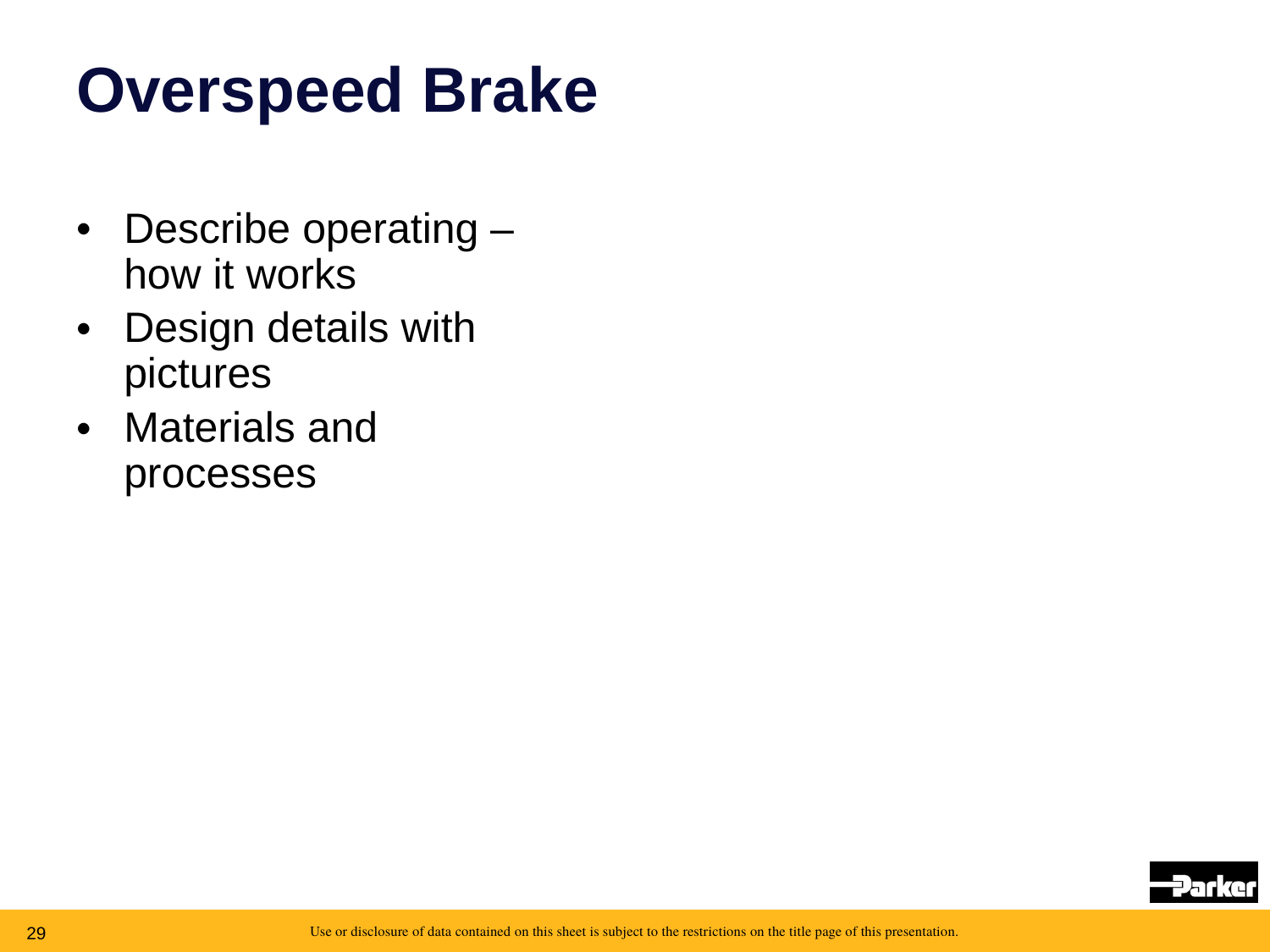

Overspeed Brake
Describe operating – how it works
Design details with pictures
Materials and processes